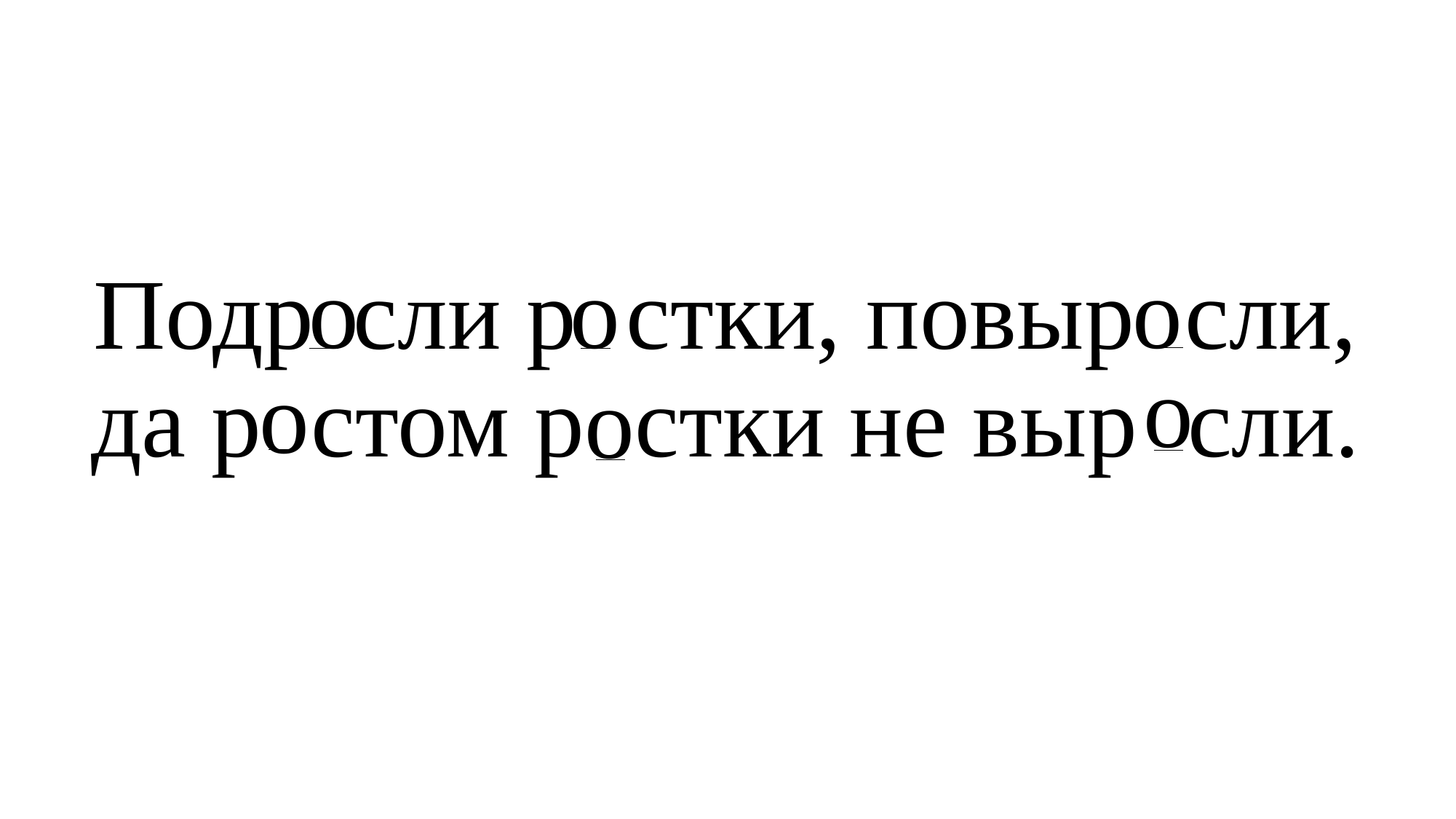

# Подрзсли ростки, повыросли, да ростом ростки не выросли.
о
о
о
о
о
о